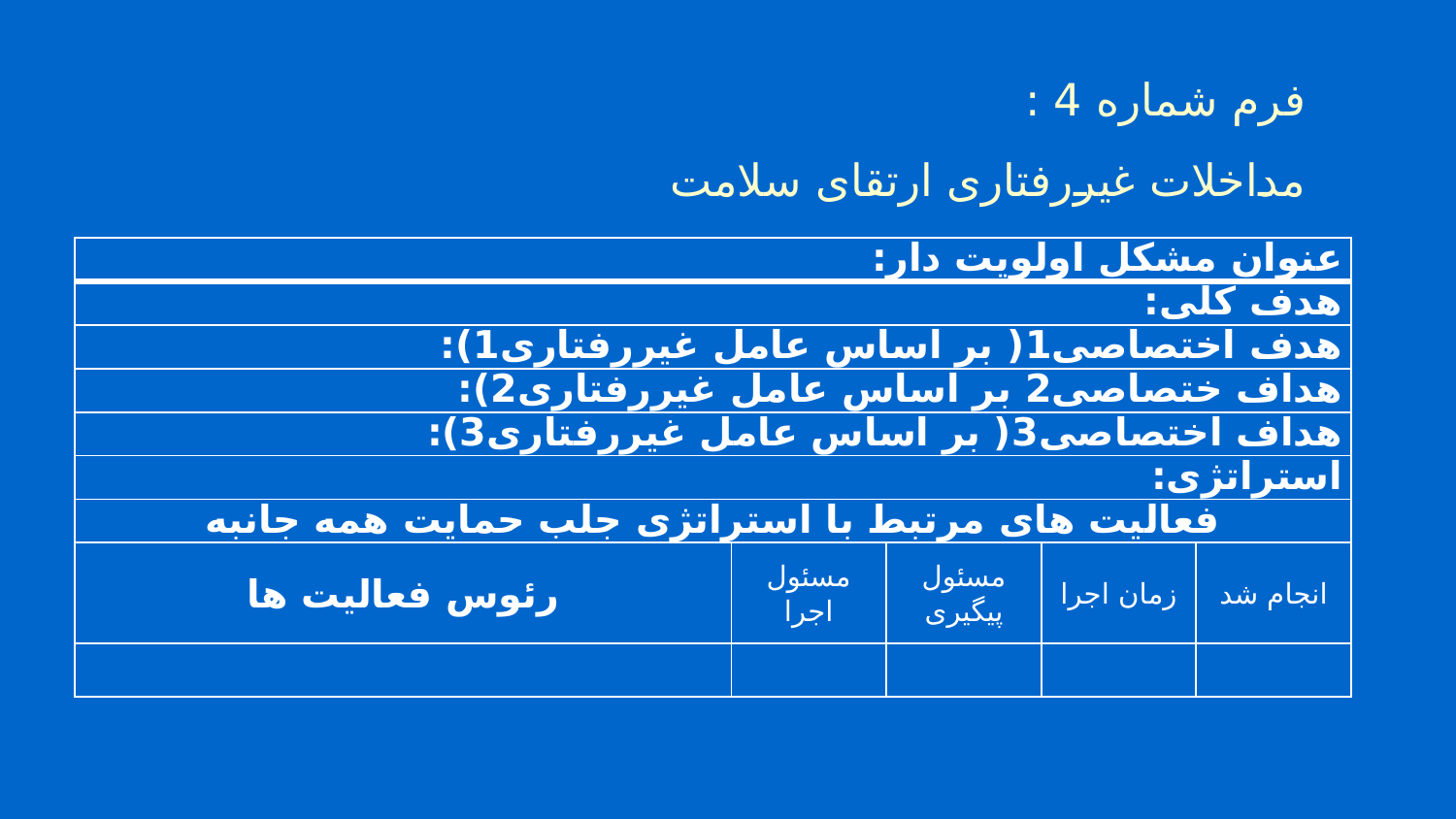

# فرم شماره 4 : مداخلات غیررفتاری ارتقای سلامت
| عنوان مشکل اولویت دار: |  |  |  |  |
| --- | --- | --- | --- | --- |
| هدف کلی: |  |  |  |  |
| هدف اختصاصی1( بر اساس عامل غیررفتاری1): |  |  |  |  |
| هداف ختصاصی2 بر اساس عامل غیررفتاری2): |  |  |  |  |
| هداف اختصاصی3( بر اساس عامل غیررفتاری3): |  |  |  |  |
| استراتژی: |  |  |  |  |
| فعالیت های مرتبط با استراتژی جلب حمایت همه جانبه |  |  |  |  |
| رئوس فعالیت ها | مسئول اجرا | مسئول پیگیری | زمان اجرا | انجام شد |
|  |  |  |  |  |